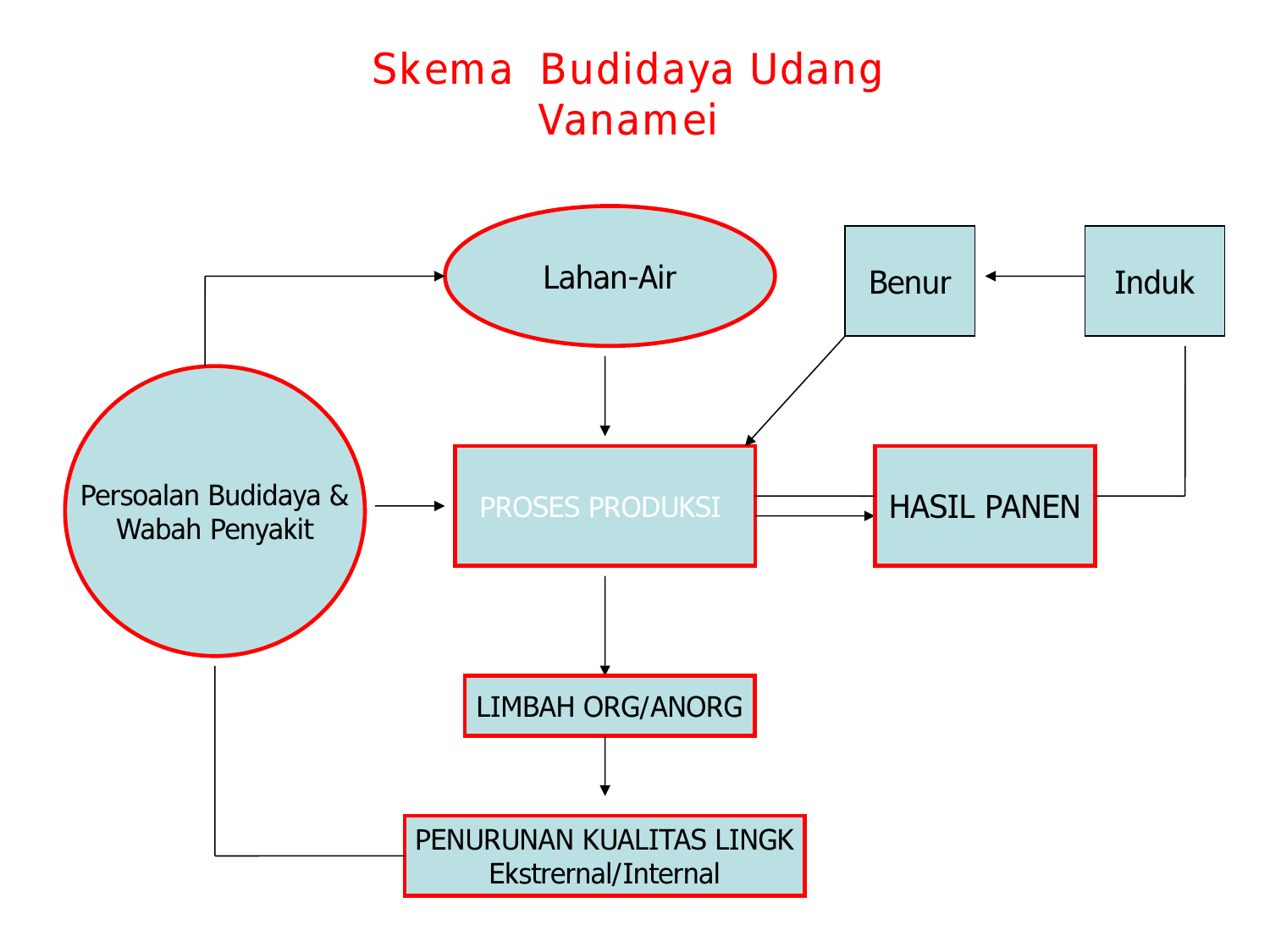

Skema  Budidaya Udang Vanamei
Lahan-Air
Benur
Induk

Persoalan Budidaya &
Wabah Penyakit
PROSES PRODUKSI
HASIL PANEN

LIMBAH ORG/ANORG

PENURUNAN KUALITAS LINGK
Ekstrernal/Internal